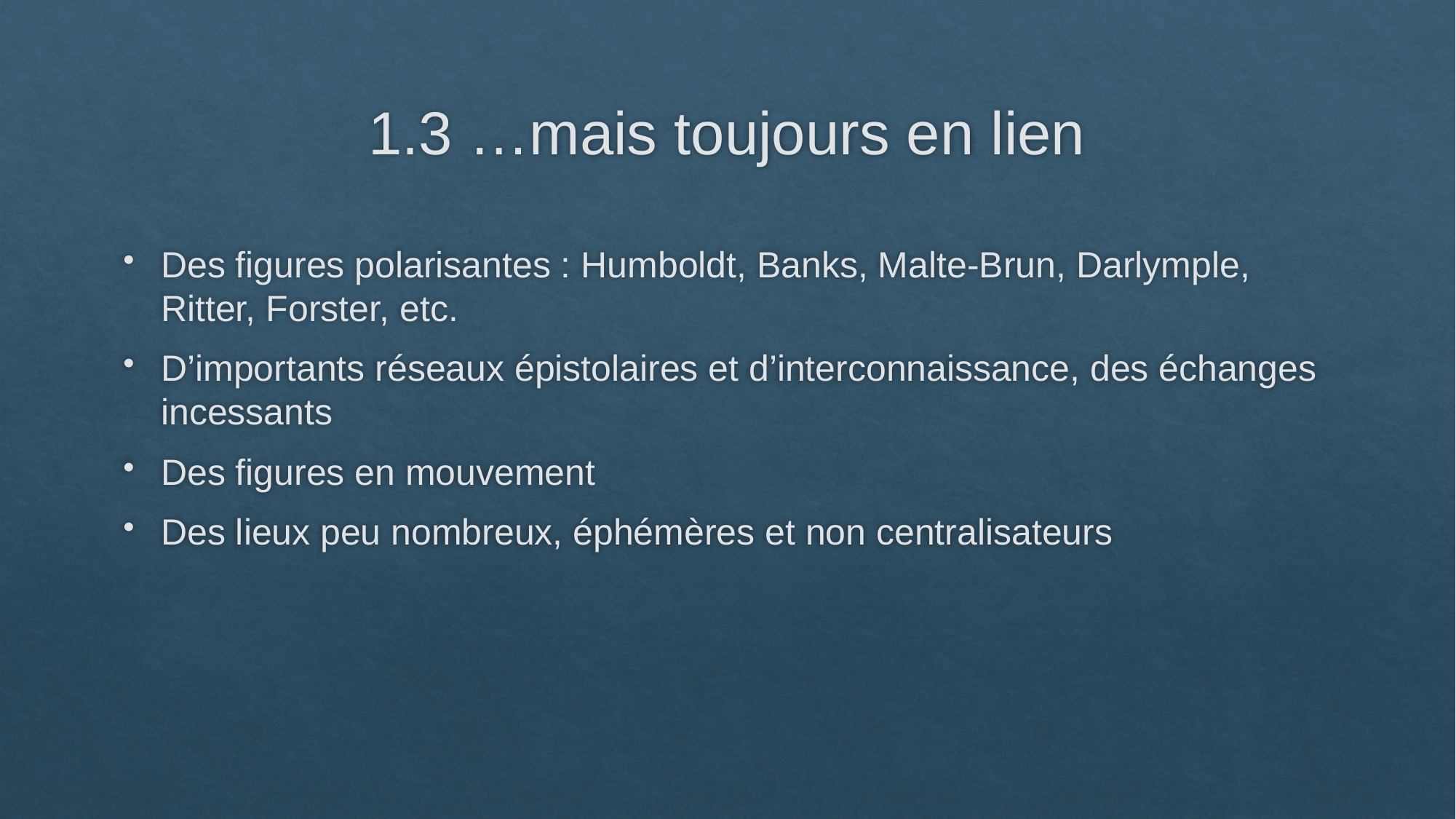

# 1.3 …mais toujours en lien
Des figures polarisantes : Humboldt, Banks, Malte-Brun, Darlymple, Ritter, Forster, etc.
D’importants réseaux épistolaires et d’interconnaissance, des échanges incessants
Des figures en mouvement
Des lieux peu nombreux, éphémères et non centralisateurs